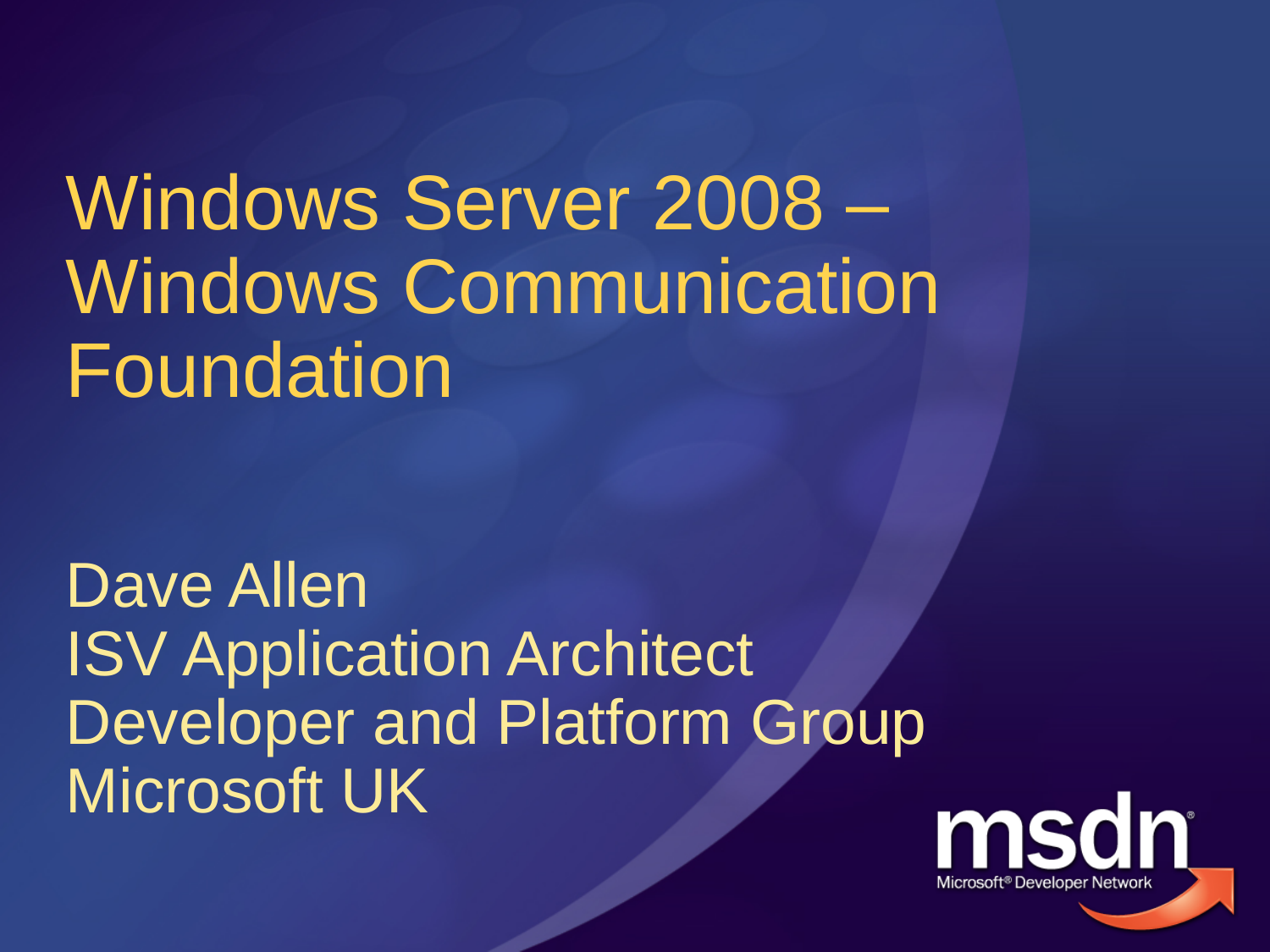

# Windows Server 2008 – Windows Communication Foundation
Dave Allen
ISV Application Architect
Developer and Platform Group
Microsoft UK